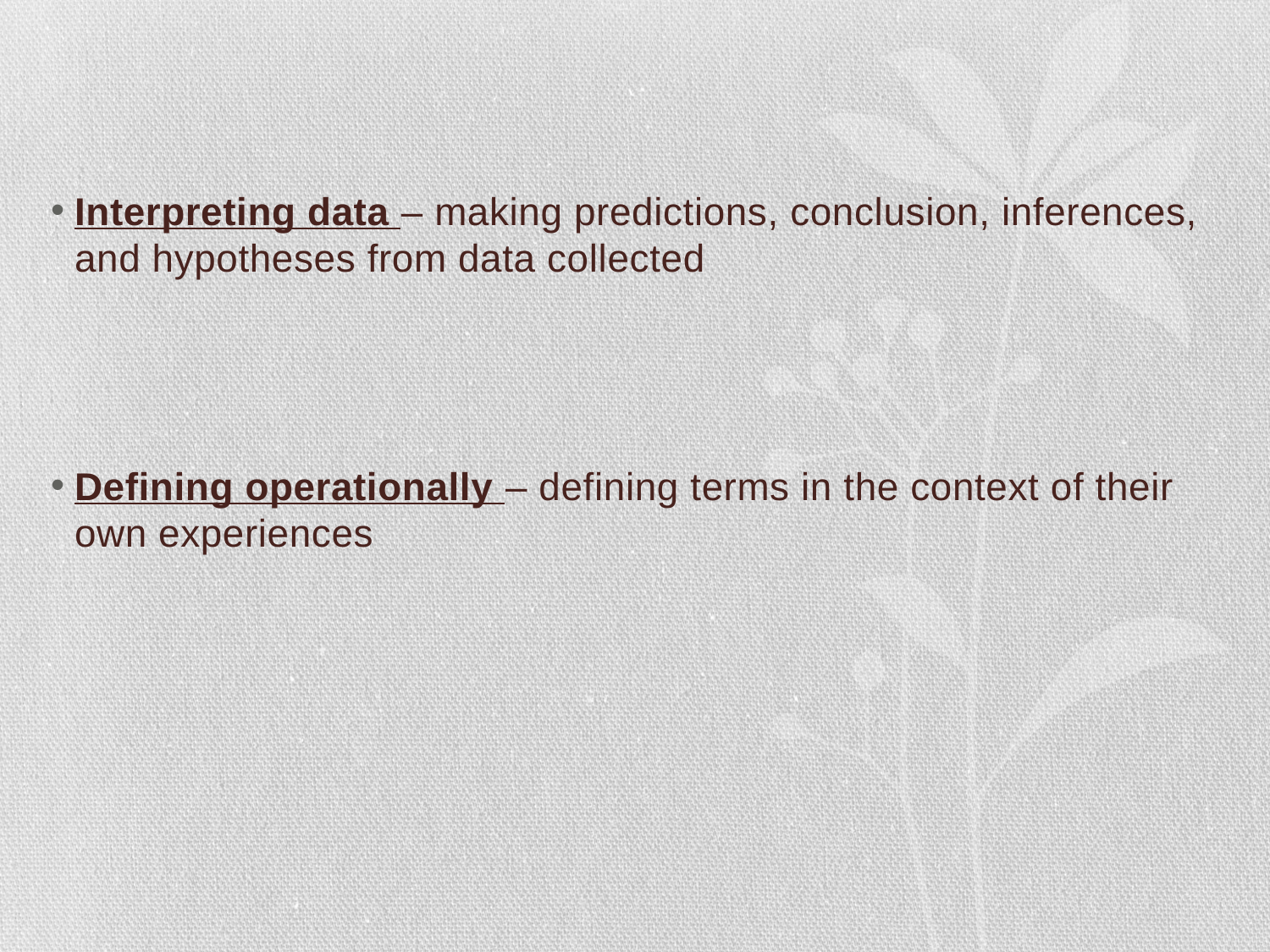

#
Interpreting data – making predictions, conclusion, inferences, and hypotheses from data collected

Defining operationally – defining terms in the context of their own experiences